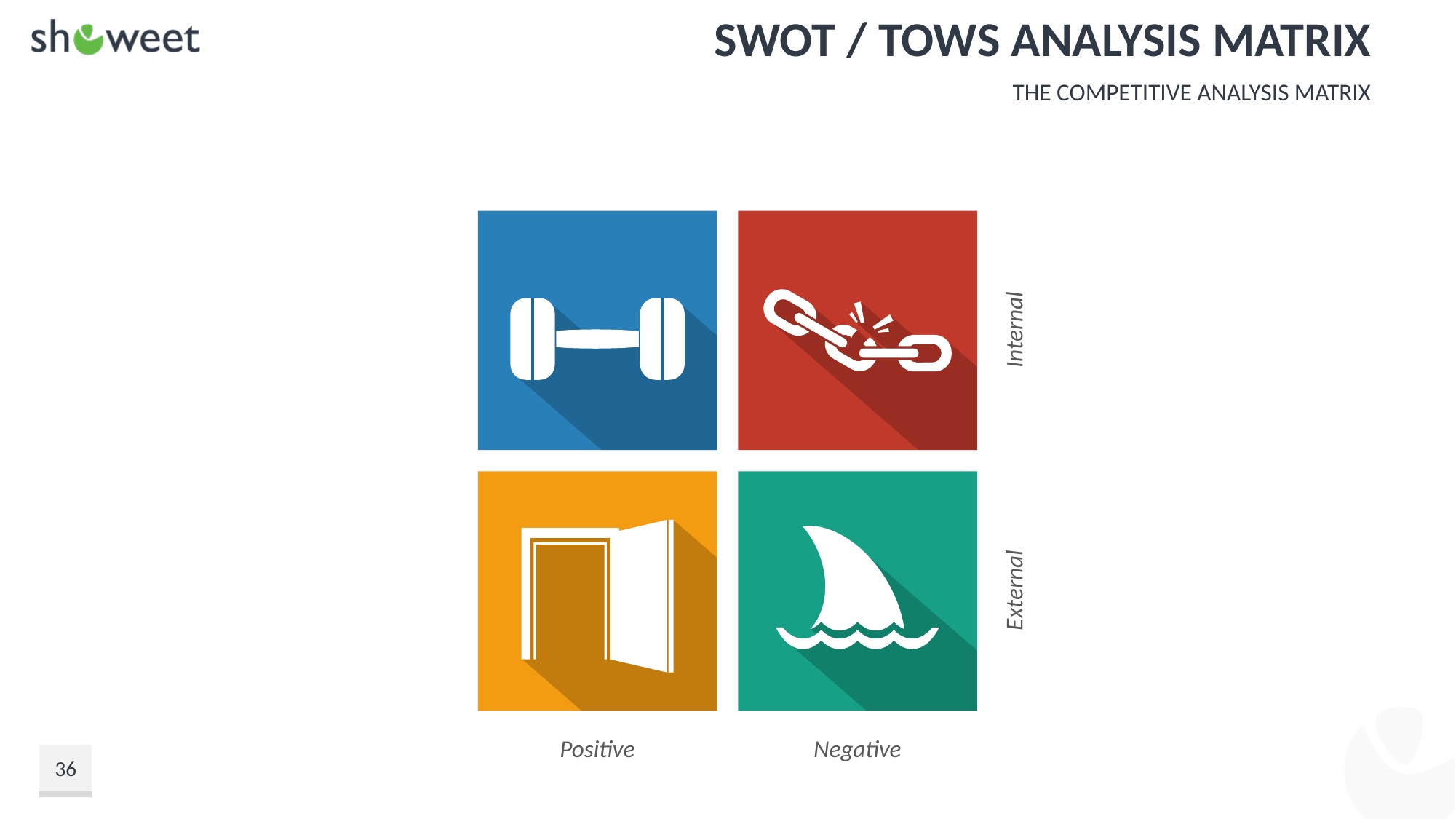

# SWOT / TOWS Analysis Matrix
The Competitive Analysis Matrix

Internal

External
Positive
Negative
36